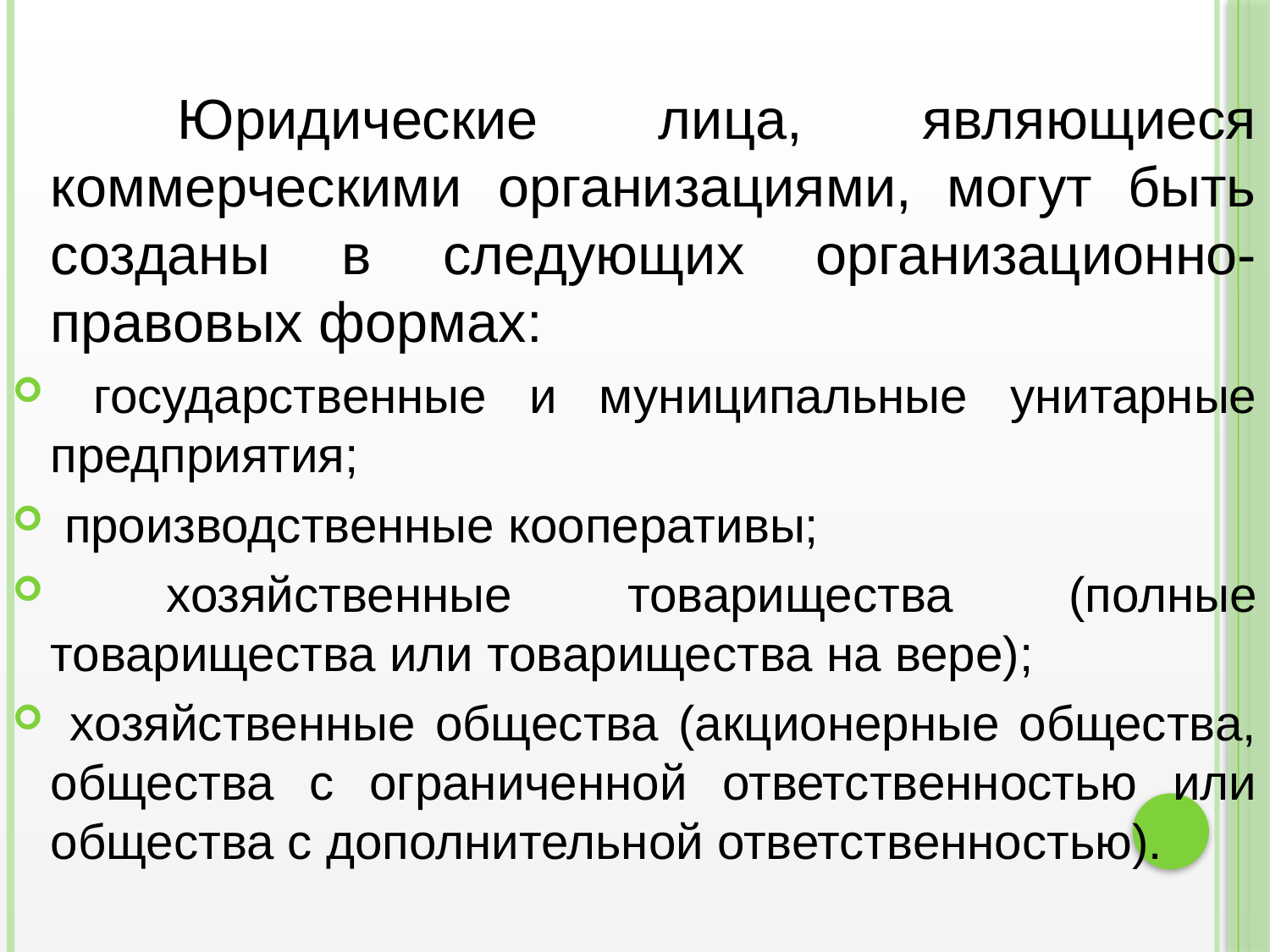

Юридические лица, являющиеся коммерческими организациями, могут быть созданы в следующих организационно-правовых формах:
 государственные и муниципальные унитарные предприятия;
 производственные кооперативы;
 хозяйственные товарищества (полные товарищества или товарищества на вере);
 хозяйственные общества (акционерные общества, общества с ограниченной ответственностью или общества с дополнительной ответственностью).